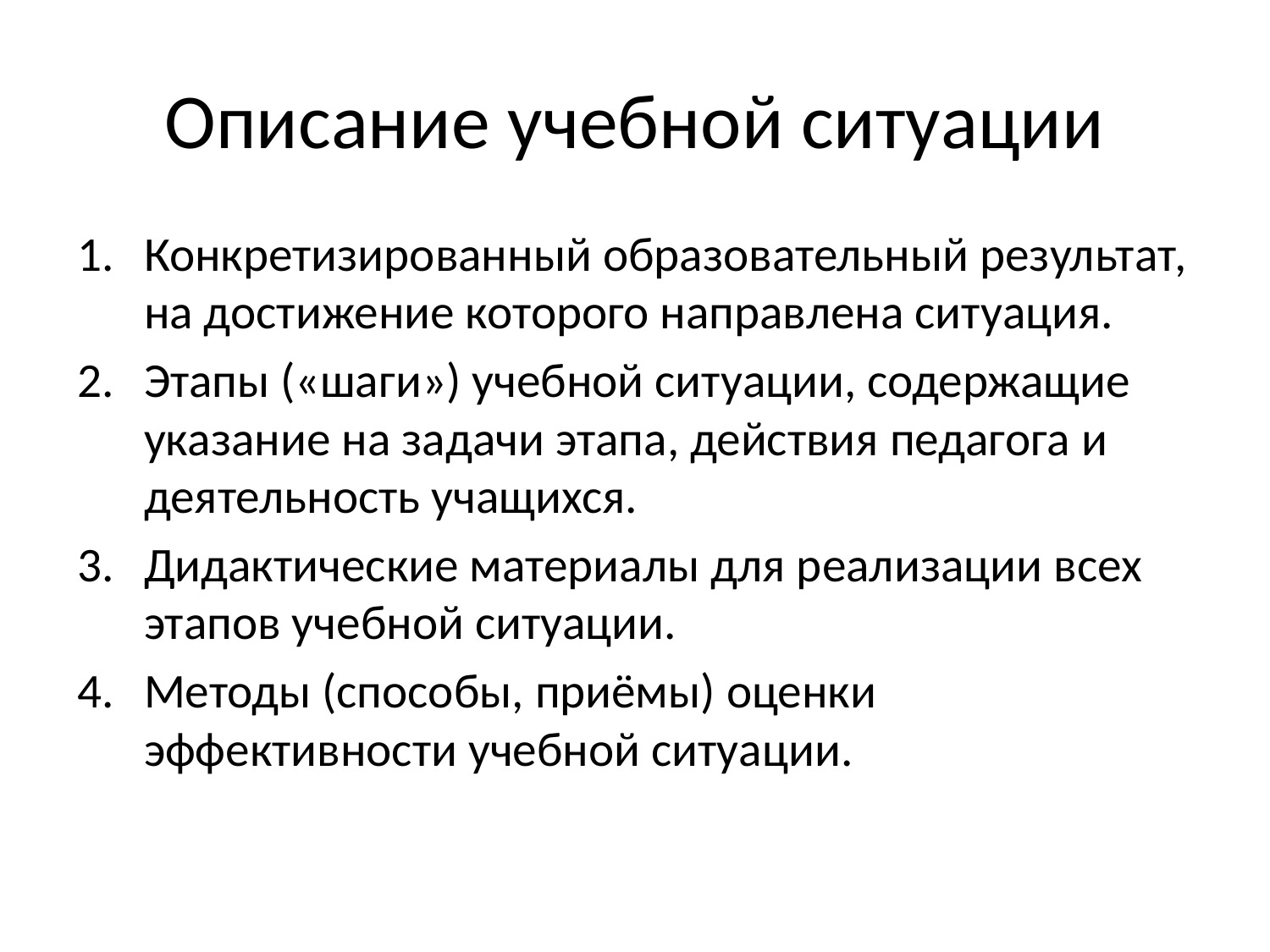

# Описание учебной ситуации
Конкретизированный образовательный результат, на достижение которого направлена ситуация.
Этапы («шаги») учебной ситуации, содержащие указание на задачи этапа, действия педагога и деятельность учащихся.
Дидактические материалы для реализации всех этапов учебной ситуации.
Методы (способы, приёмы) оценки эффективности учебной ситуации.